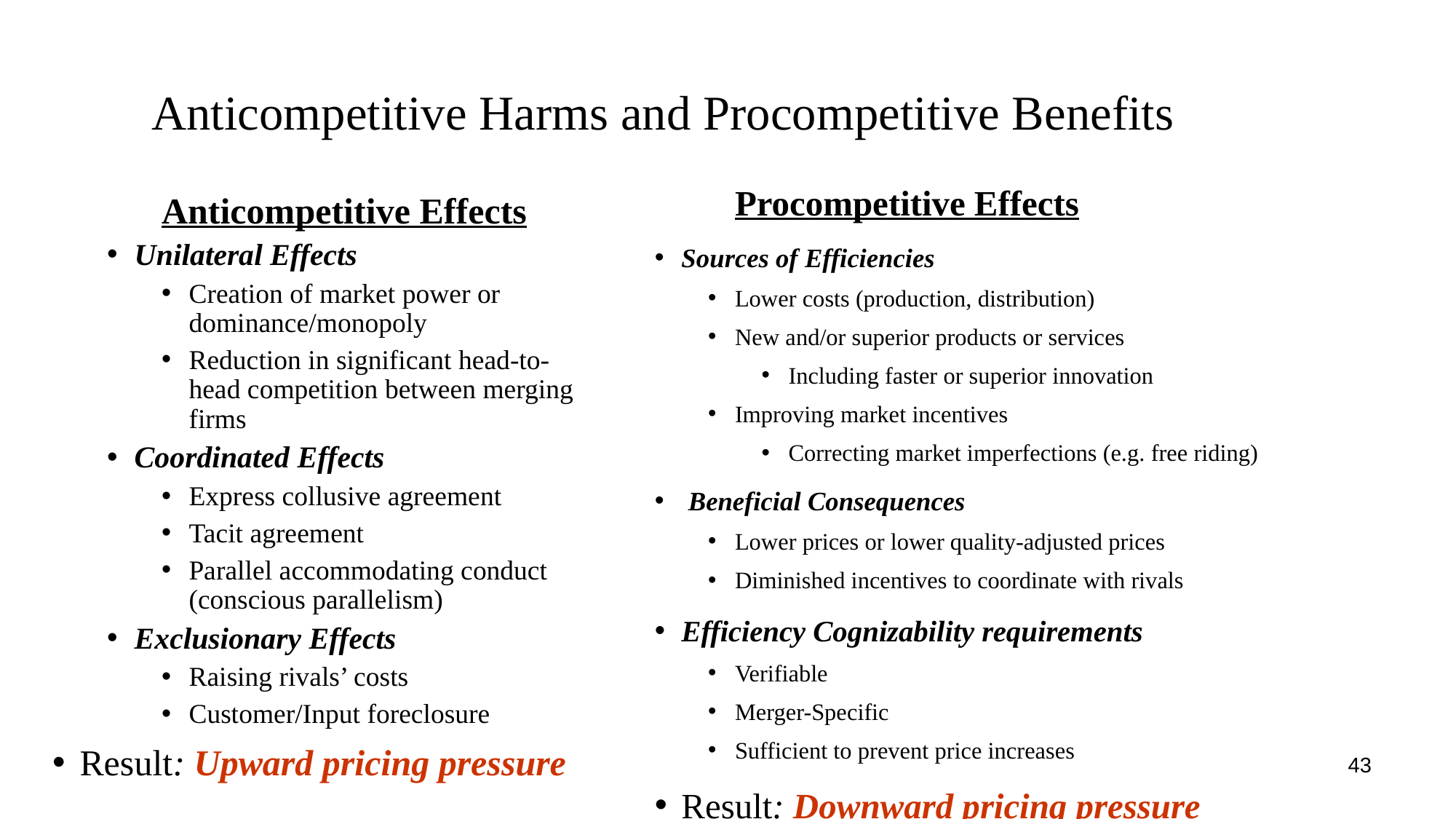

Anticompetitive Harms and Procompetitive Benefits
         Procompetitive Effects
Sources of Efficiencies
Lower costs (production, distribution)
New and/or superior products or services
Including faster or superior innovation
Improving market incentives
Correcting market imperfections (e.g. free riding)
 Beneficial Consequences
Lower prices or lower quality-adjusted prices
Diminished incentives to coordinate with rivals
Efficiency Cognizability requirements
Verifiable
Merger-Specific
Sufficient to prevent price increases
Result: Downward pricing pressure
            Anticompetitive Effects
Unilateral Effects
Creation of market power or dominance/monopoly
Reduction in significant head-to-head competition between merging firms
Coordinated Effects
Express collusive agreement
Tacit agreement
Parallel accommodating conduct (conscious parallelism)
Exclusionary Effects
Raising rivals’ costs
Customer/Input foreclosure
Result: Upward pricing pressure

43
43